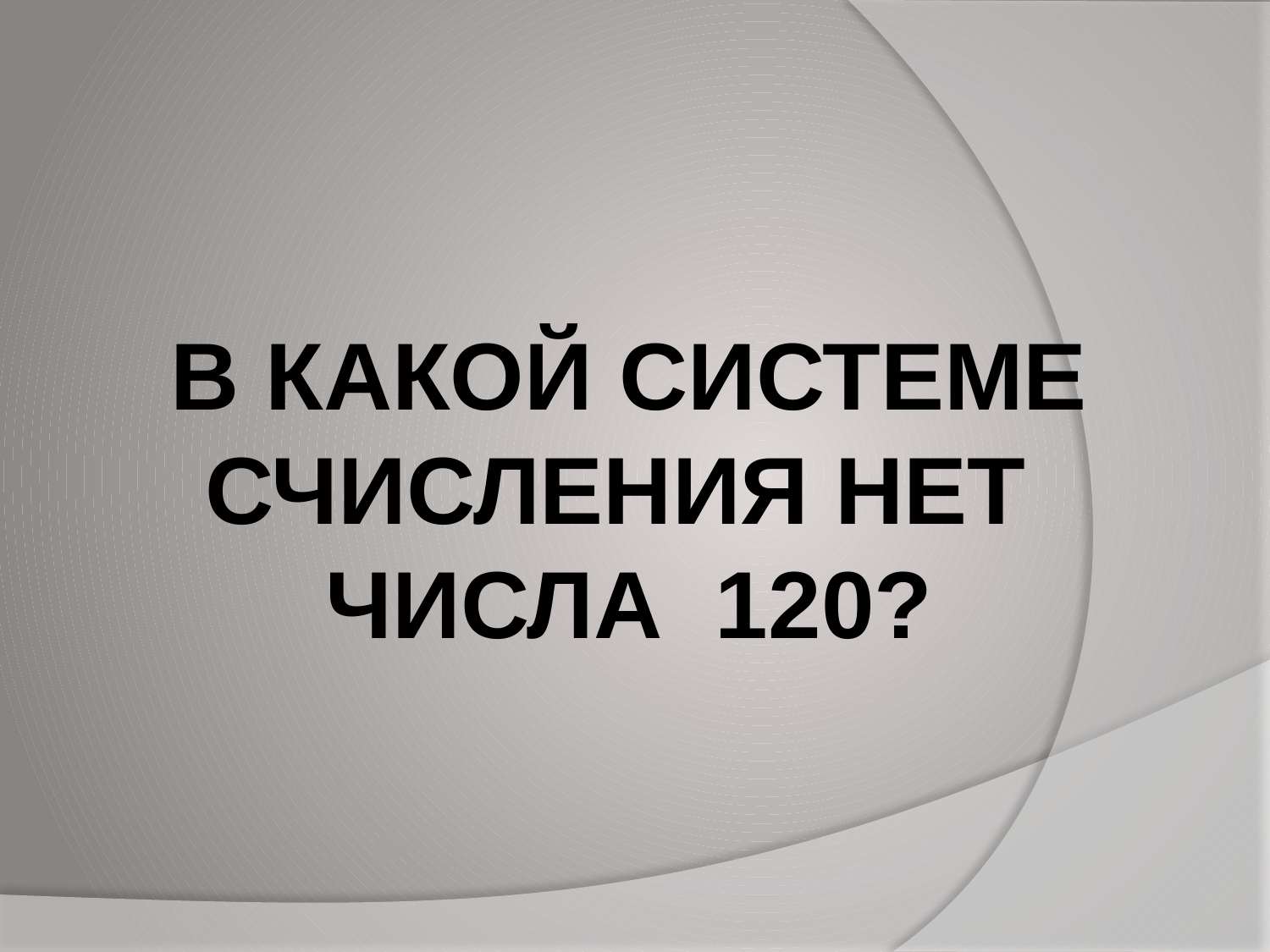

# В КАКОЙ СИСТЕМЕ СЧИСЛЕНИЯ НЕТ ЧИСЛА  120?